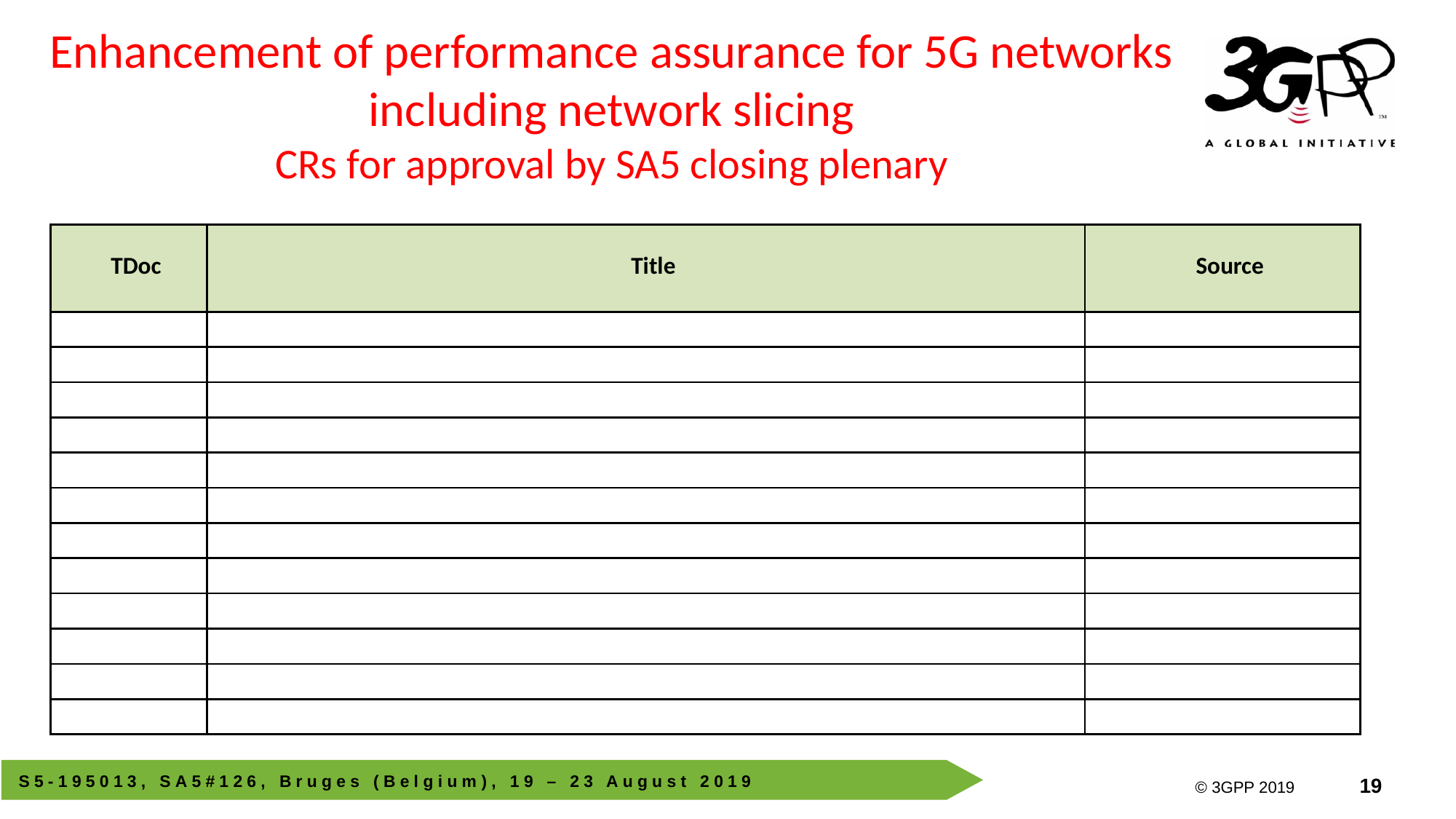

Enhancement of performance assurance for 5G networks including network slicing
CRs for approval by SA5 closing plenary
| TDoc | Title | Source |
| --- | --- | --- |
|  |  |  |
|  |  |  |
|  |  |  |
|  |  |  |
|  |  |  |
|  |  |  |
|  |  |  |
|  |  |  |
|  |  |  |
|  |  |  |
|  |  |  |
|  |  |  |